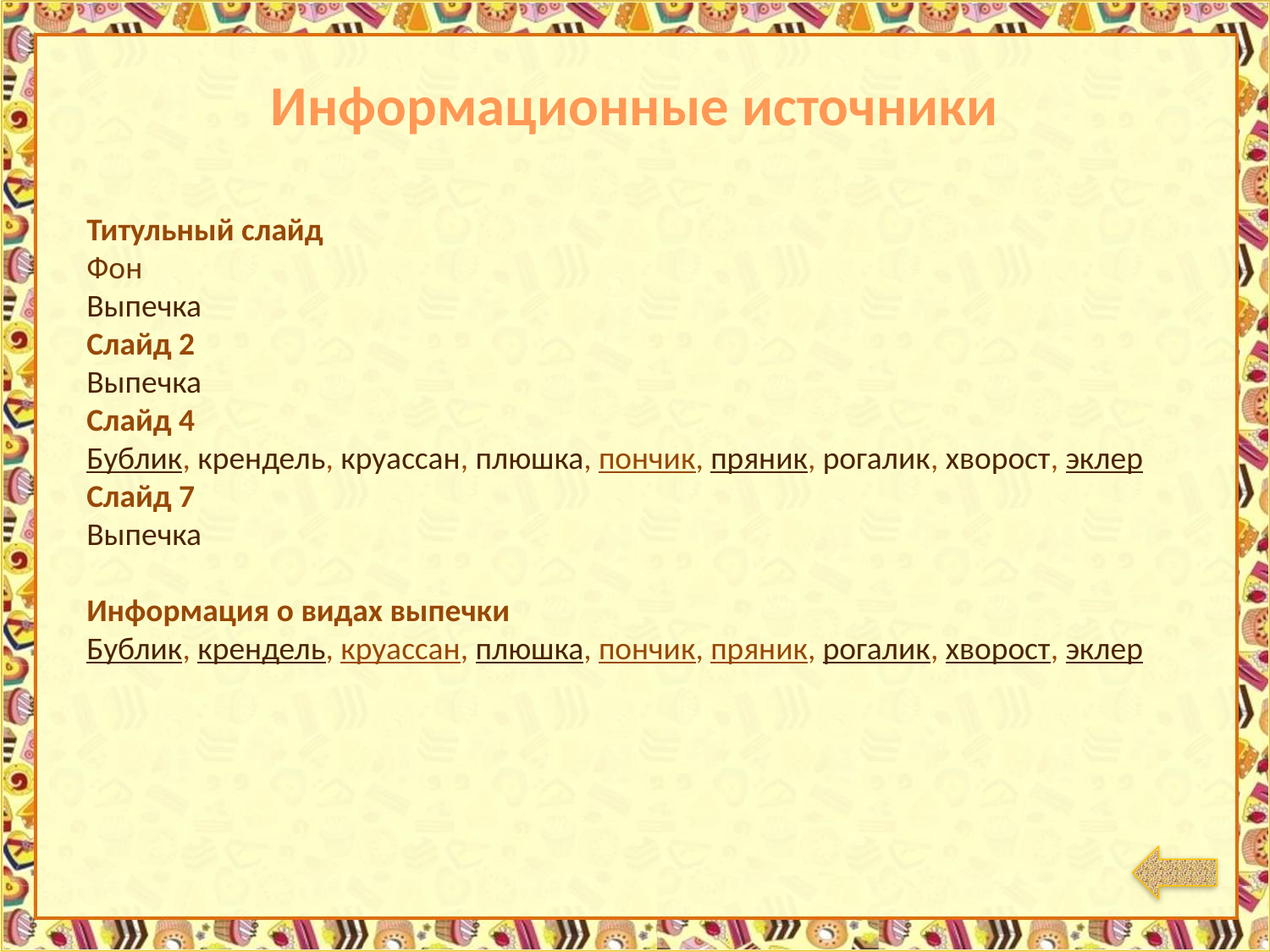

Информационные источники
Титульный слайд
Фон
Выпечка
Слайд 2
Выпечка
Слайд 4
Бублик, крендель, круассан, плюшка, пончик, пряник, рогалик, хворост, эклер
Слайд 7
Выпечка

Информация о видах выпечки
Бублик, крендель, круассан, плюшка, пончик, пряник, рогалик, хворост, эклер